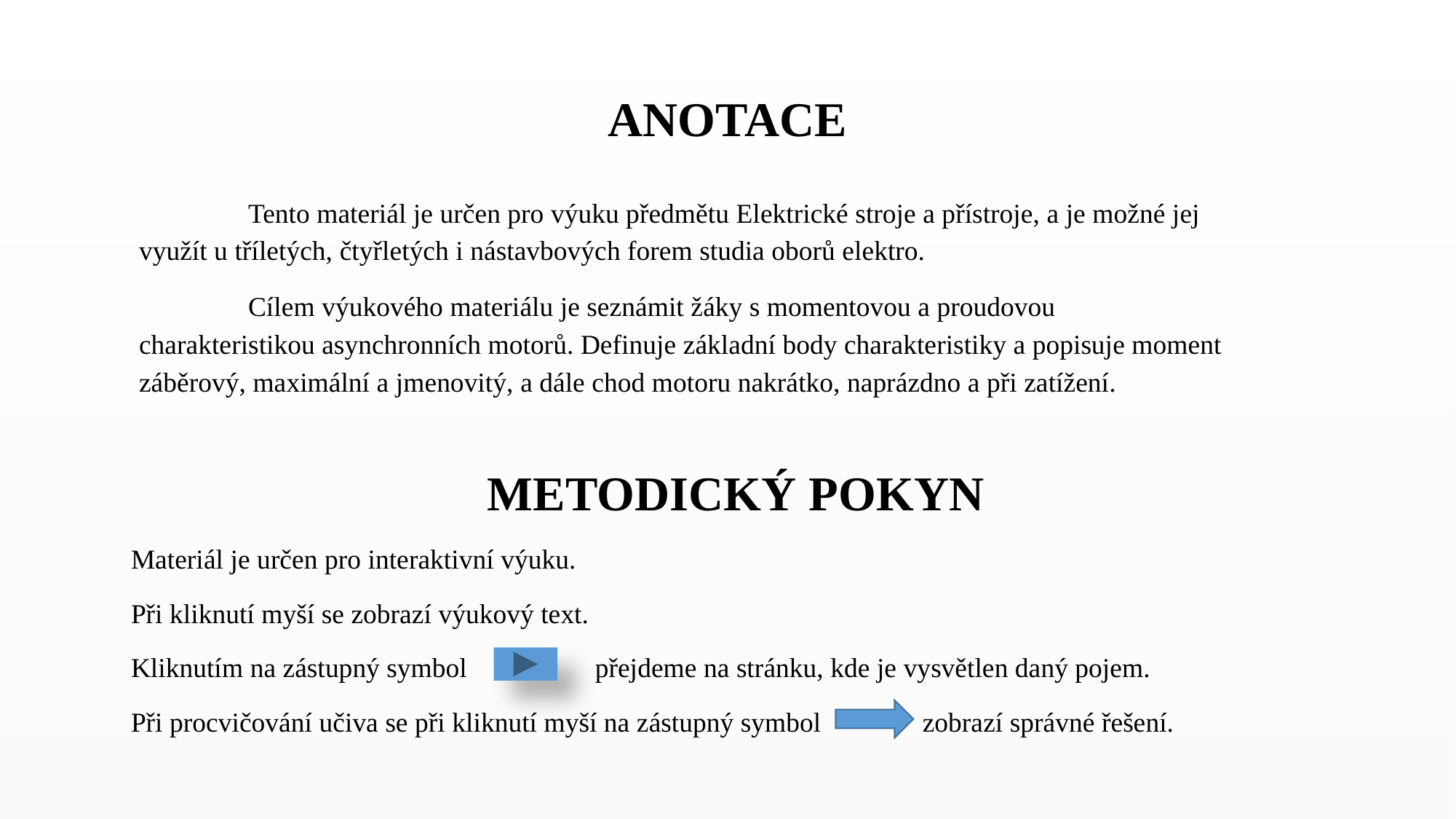

ANOTACE
	Tento materiál je určen pro výuku předmětu Elektrické stroje a přístroje, a je možné jej využít u tříletých, čtyřletých i nástavbových forem studia oborů elektro.
	Cílem výukového materiálu je seznámit žáky s momentovou a proudovou charakteristikou asynchronních motorů. Definuje základní body charakteristiky a popisuje moment záběrový, maximální a jmenovitý, a dále chod motoru nakrátko, naprázdno a při zatížení.
METODICKÝ POKYN
Materiál je určen pro interaktivní výuku.
Při kliknutí myší se zobrazí výukový text.
Kliknutím na zástupný symbol 	    přejdeme na stránku, kde je vysvětlen daný pojem.
Při procvičování učiva se při kliknutí myší na zástupný symbol 	    zobrazí správné řešení.